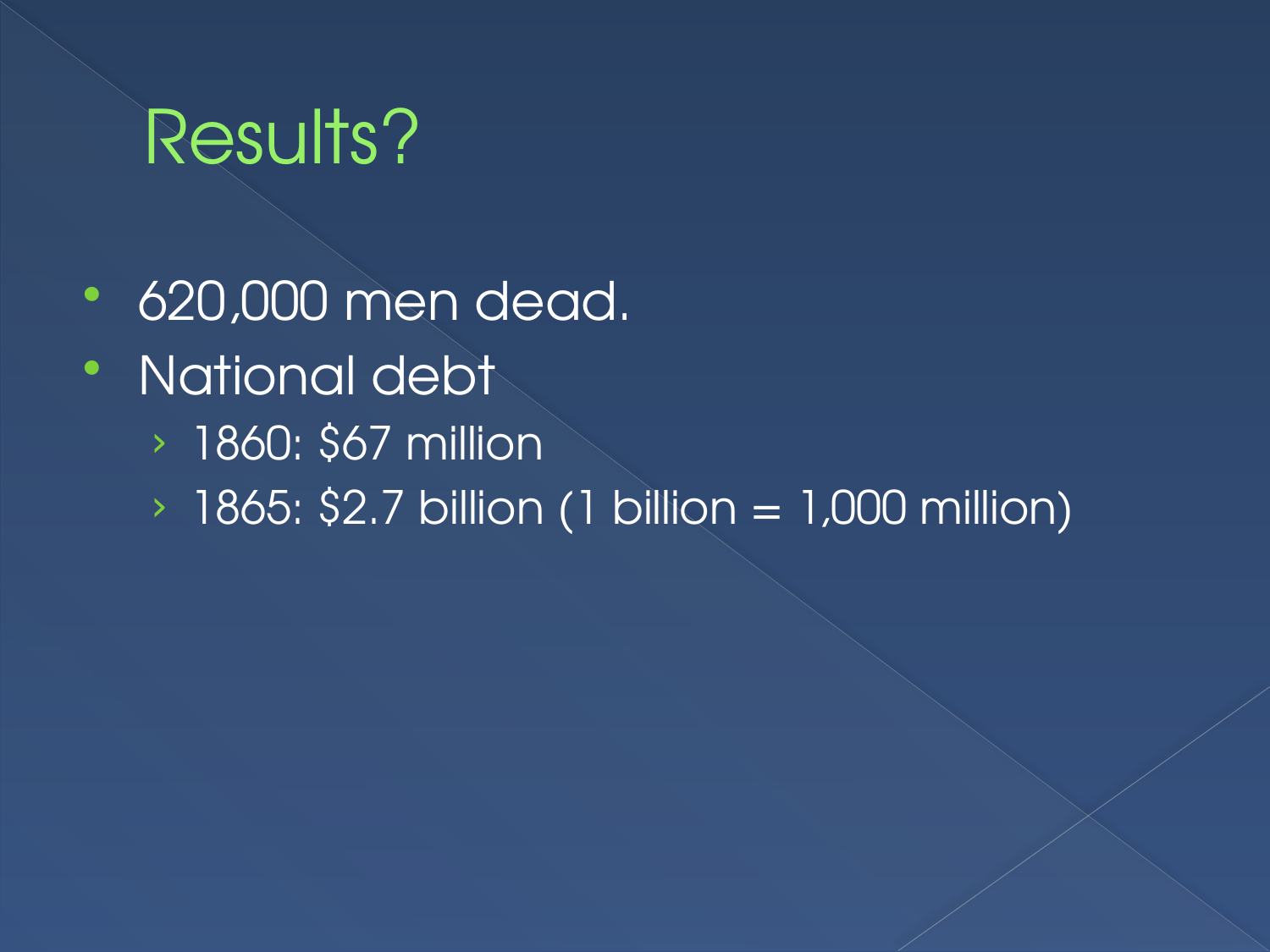

# Results?
620,000 men dead.
National debt
1860: $67 million
1865: $2.7 billion (1 billion = 1,000 million)